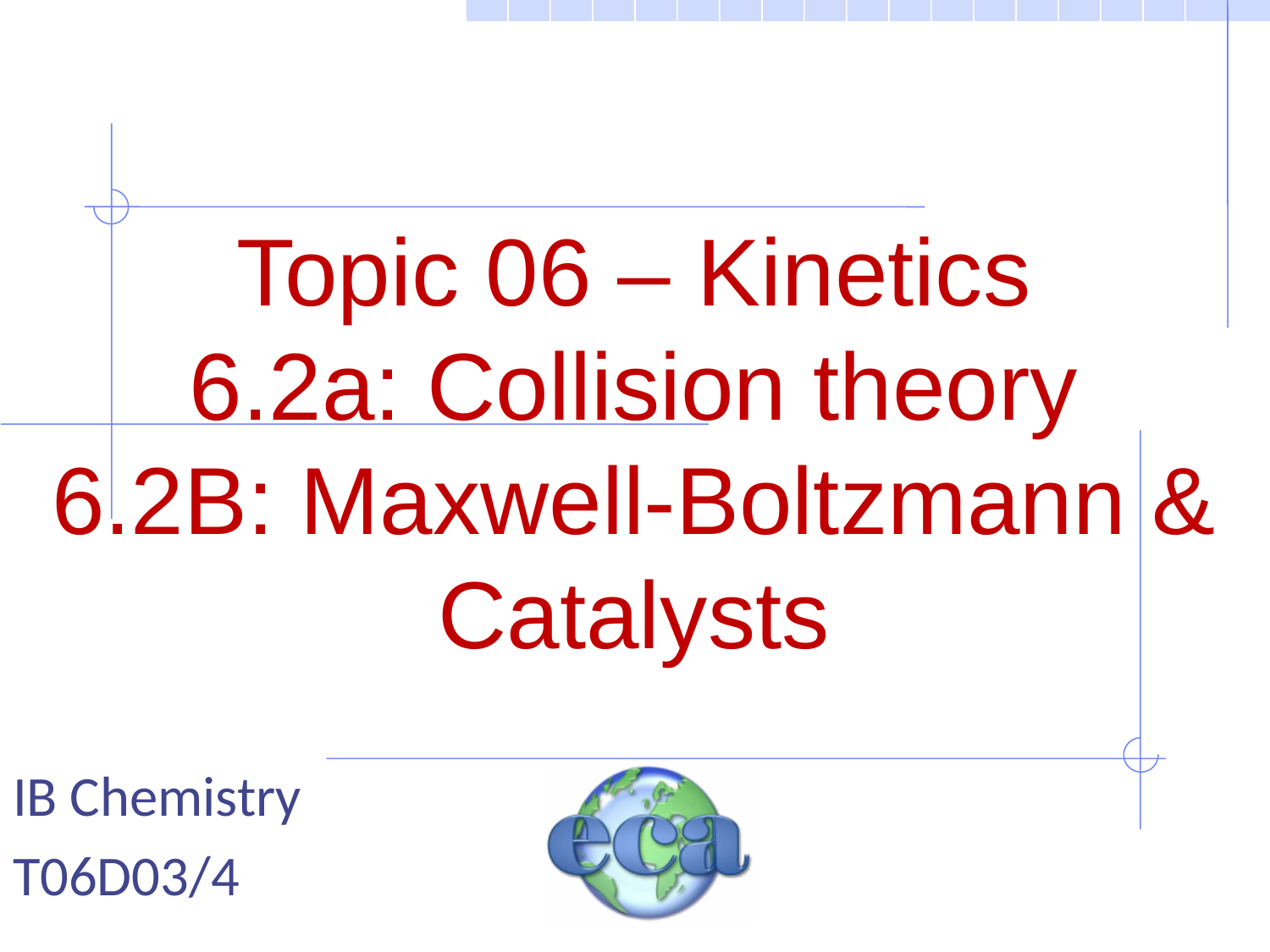

# Topic 06 – Kinetics 6.2a: Collision theory 6.2B: Maxwell-Boltzmann & Catalysts
IB Chemistry
T06D03/4